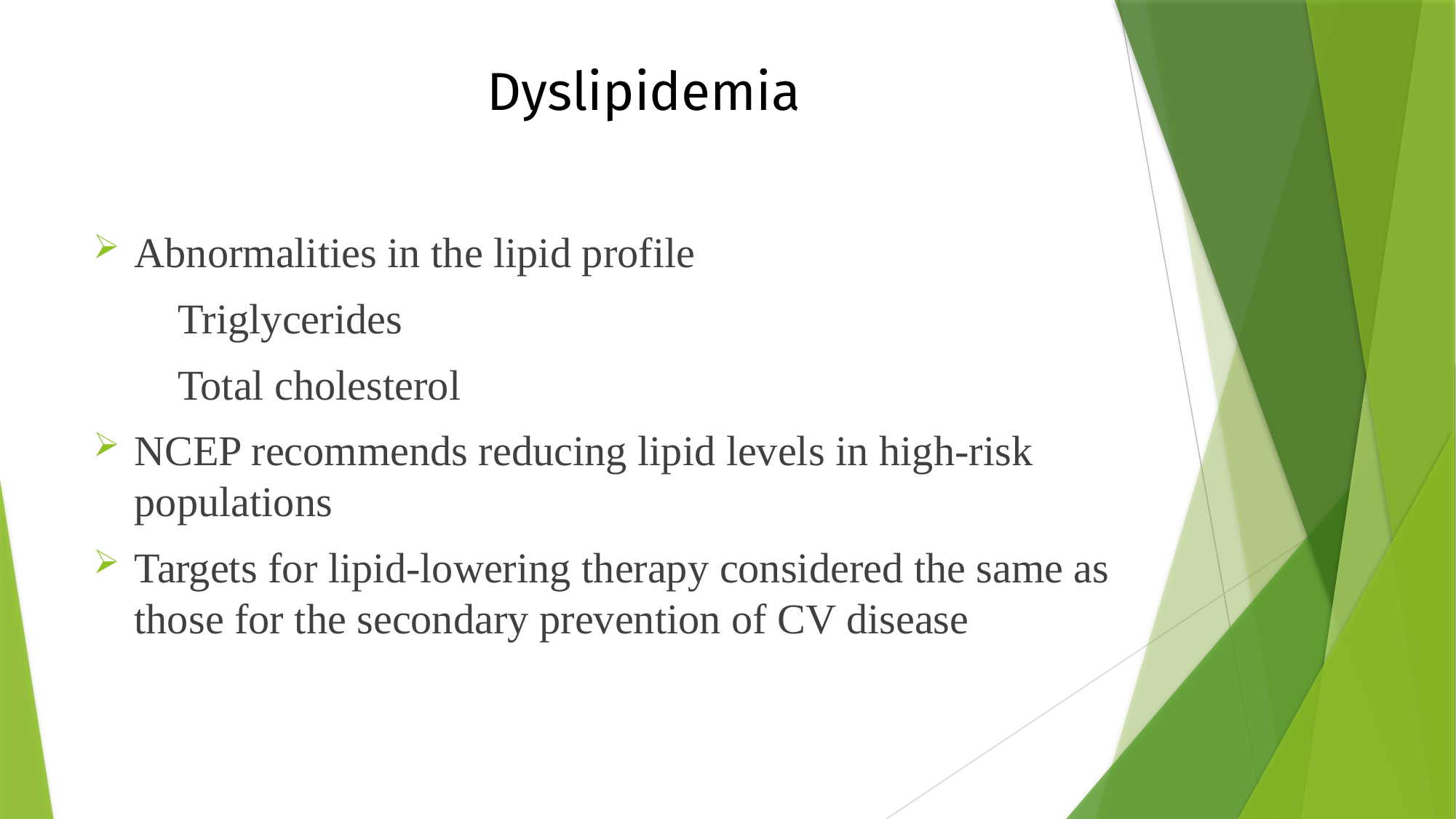

# Dyslipidemia
Abnormalities in the lipid profile
        Triglycerides
        Total cholesterol
NCEP recommends reducing lipid levels in high-risk populations
Targets for lipid-lowering therapy considered the same as those for the secondary prevention of CV disease